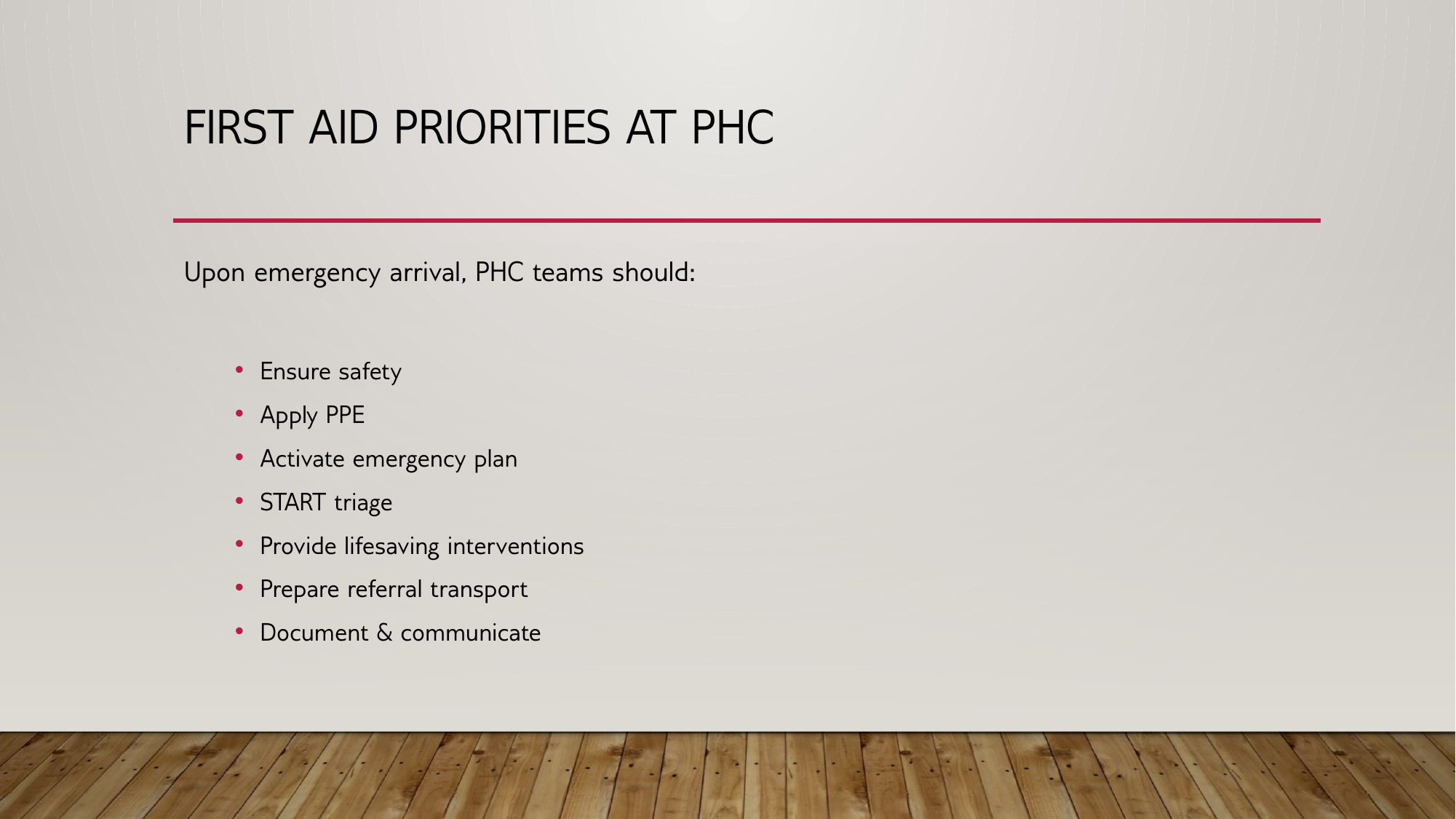

# First Aid Priorities at PHC
Upon emergency arrival, PHC teams should:

Ensure safety
Apply PPE
Activate emergency plan
START triage
Provide lifesaving interventions
Prepare referral transport
Document & communicate